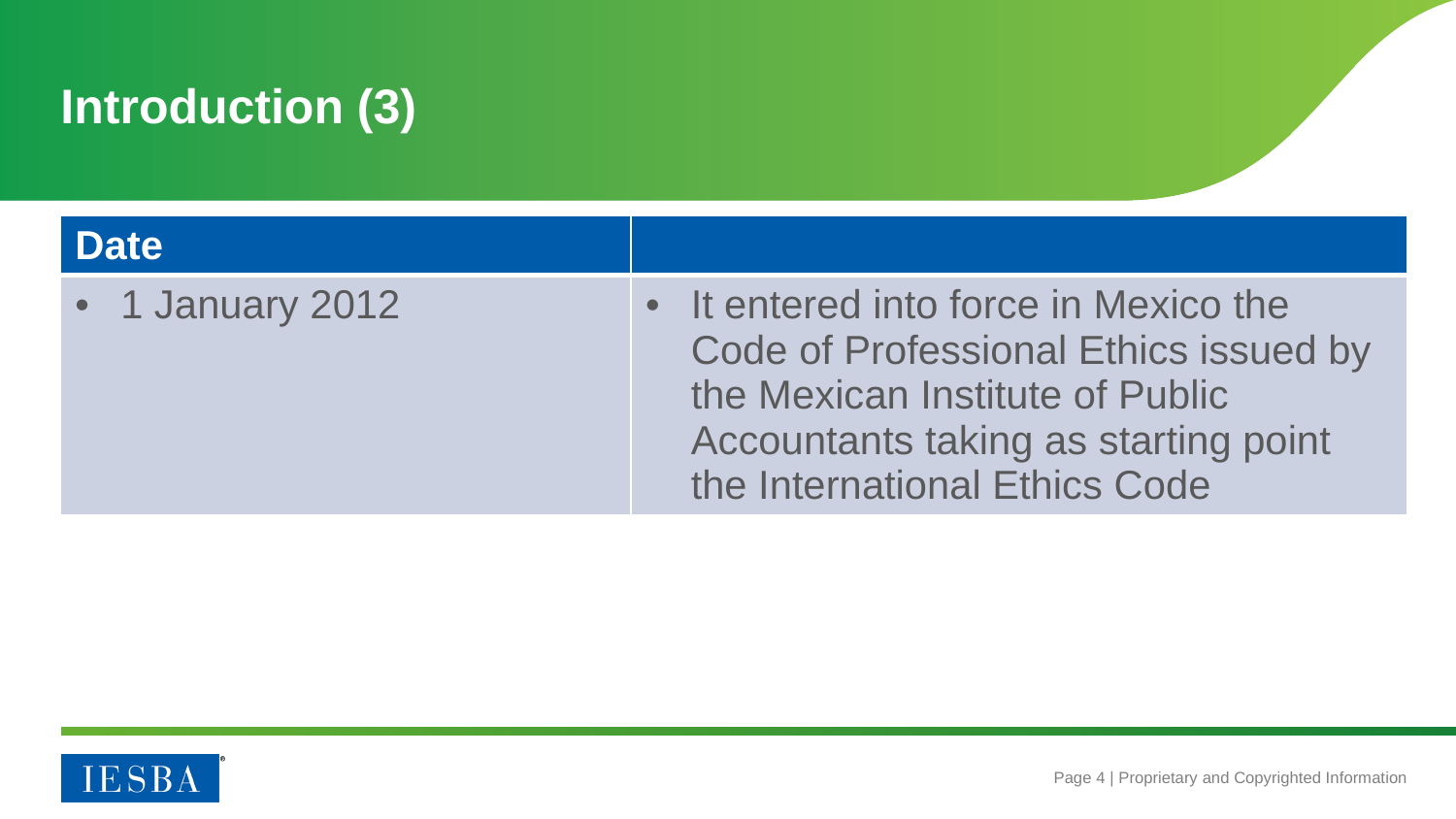

# Introduction (3)

| Date |  |
| --- | --- |
| 1 January 2012 | It entered into force in Mexico the Code of Professional Ethics issued by the Mexican Institute of Public Accountants taking as starting point the International Ethics Code |